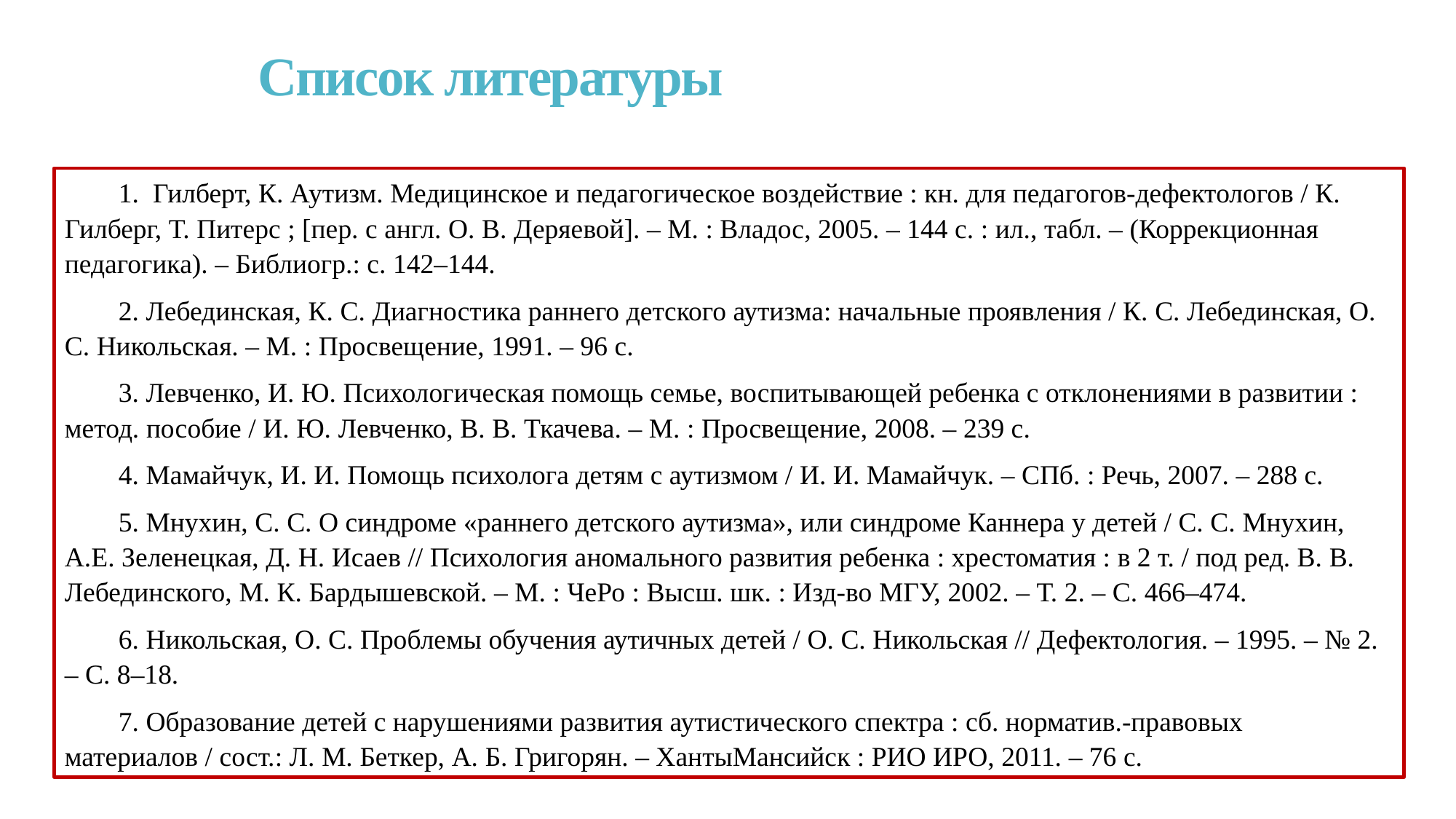

# Список литературы
1.  Гилберт, К. Аутизм. Медицинское и педагогическое воздействие : кн. для педагогов-дефектологов / К. Гилберг, Т. Питерс ; [пер. с англ. О. В. Деряевой]. – М. : Владос, 2005. – 144 с. : ил., табл. – (Коррекционная педагогика). – Библиогр.: с. 142–144.
2. Лебединская, К. С. Диагностика раннего детского аутизма: начальные проявления / К. С. Лебединская, О. С. Никольская. – М. : Просвещение, 1991. – 96 с.
3. Левченко, И. Ю. Психологическая помощь семье, воспитывающей ребенка с отклонениями в развитии : метод. пособие / И. Ю. Левченко, В. В. Ткачева. – М. : Просвещение, 2008. – 239 с.
4. Мамайчук, И. И. Помощь психолога детям с аутизмом / И. И. Мамайчук. – СПб. : Речь, 2007. – 288 с.
5. Мнухин, С. С. О синдроме «раннего детского аутизма», или синдроме Каннера у детей / С. С. Мнухин, А.Е. Зеленецкая, Д. Н. Исаев // Психология аномального развития ребенка : хрестоматия : в 2 т. / под ред. В. В. Лебединского, М. К. Бардышевской. – М. : ЧеРо : Высш. шк. : Изд-во МГУ, 2002. – Т. 2. – С. 466–474.
6. Никольская, О. С. Проблемы обучения аутичных детей / О. С. Никольская // Дефектология. – 1995. – № 2. – С. 8–18.
7. Образование детей с нарушениями развития аутистического спектра : сб. норматив.-правовых материалов / сост.: Л. М. Беткер, А. Б. Григорян. – ХантыМансийск : РИО ИРО, 2011. – 76 с.